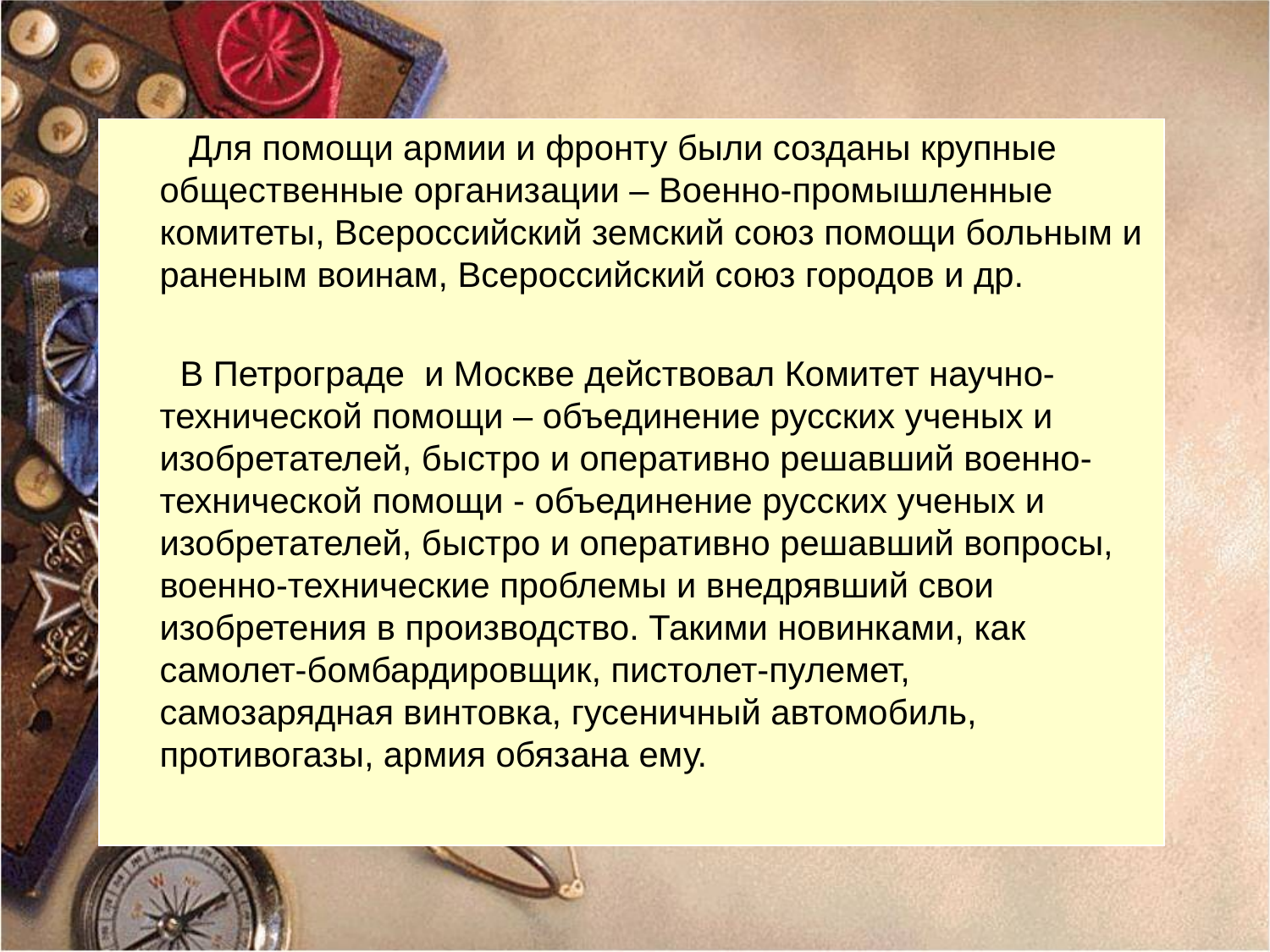

Для помощи армии и фронту были созданы крупные общественные организации – Военно-промышленные комитеты, Всероссийский земский союз помощи больным и раненым воинам, Всероссийский союз городов и др.

       В Петрограде  и Москве действовал Комитет научно-технической помощи – объединение русских ученых и изобретателей, быстро и оперативно решавший военно-технической помощи - объединение русских ученых и изобретателей, быстро и оперативно решавший вопросы, военно-технические проблемы и внедрявший свои изобретения в производство. Такими новинками, как самолет-бомбардировщик, пистолет-пулемет, самозарядная винтовка, гусеничный автомобиль, противогазы, армия обязана ему.